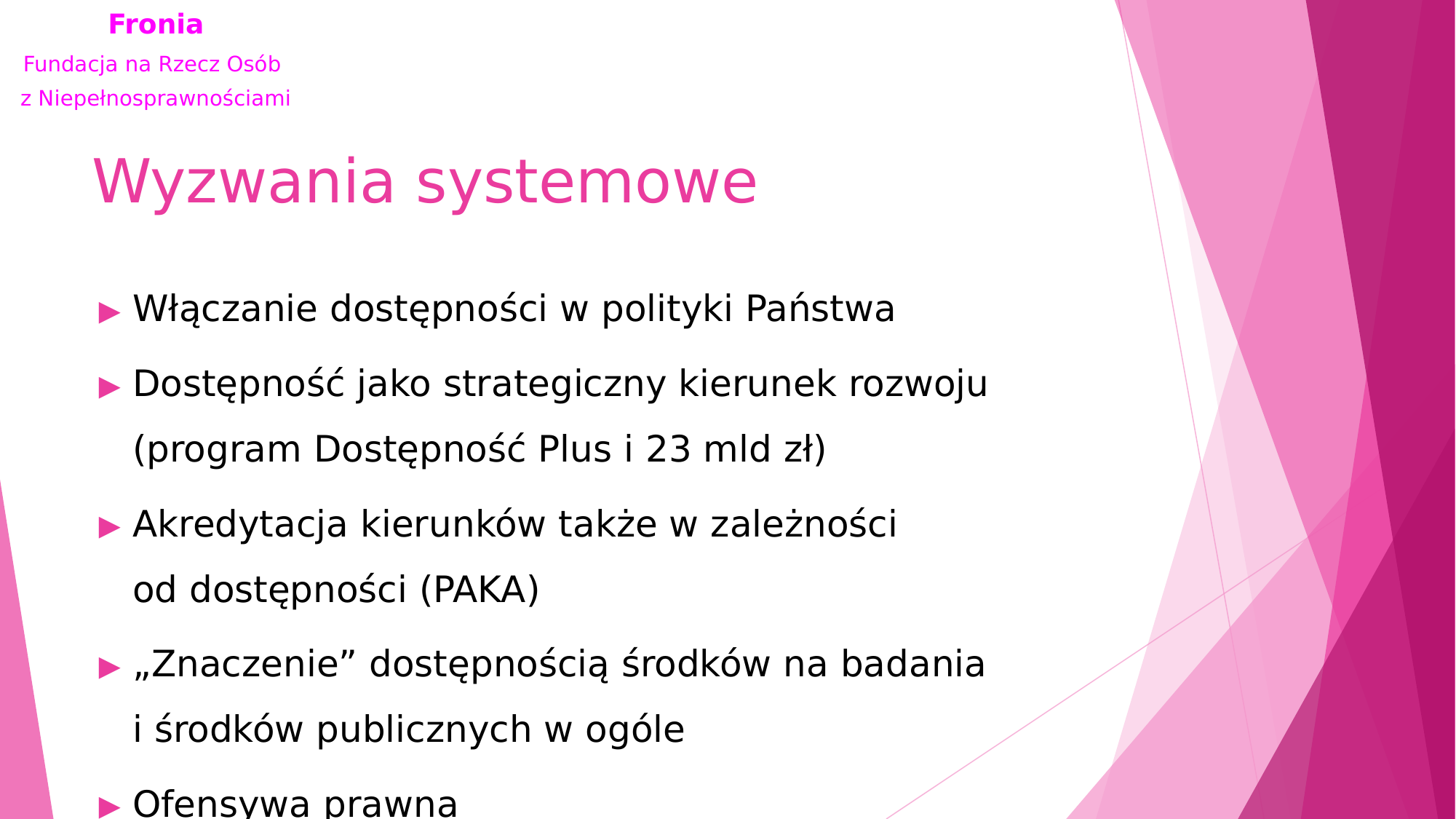

# Wyzwania systemowe
Włączanie dostępności w polityki Państwa
Dostępność jako strategiczny kierunek rozwoju (program Dostępność Plus i 23 mld zł)
Akredytacja kierunków także w zależności od dostępności (PAKA)
„Znaczenie” dostępnością środków na badania i środków publicznych w ogóle
Ofensywa prawna